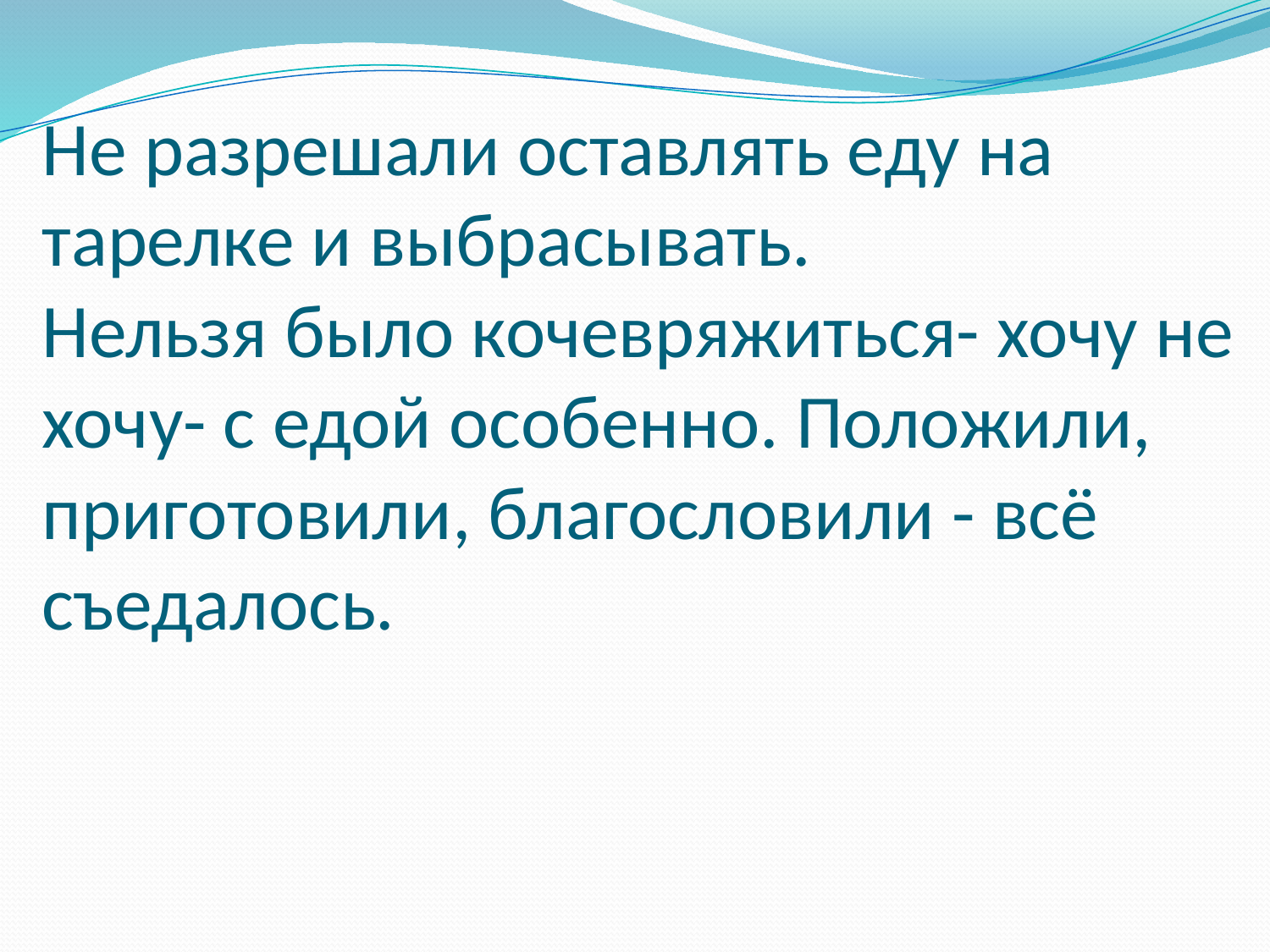

# Не разрешали оставлять еду на тарелке и выбрасывать. Нельзя было кочевряжиться- хочу не хочу- с едой особенно. Положили, приготовили, благословили - всё съедалось.